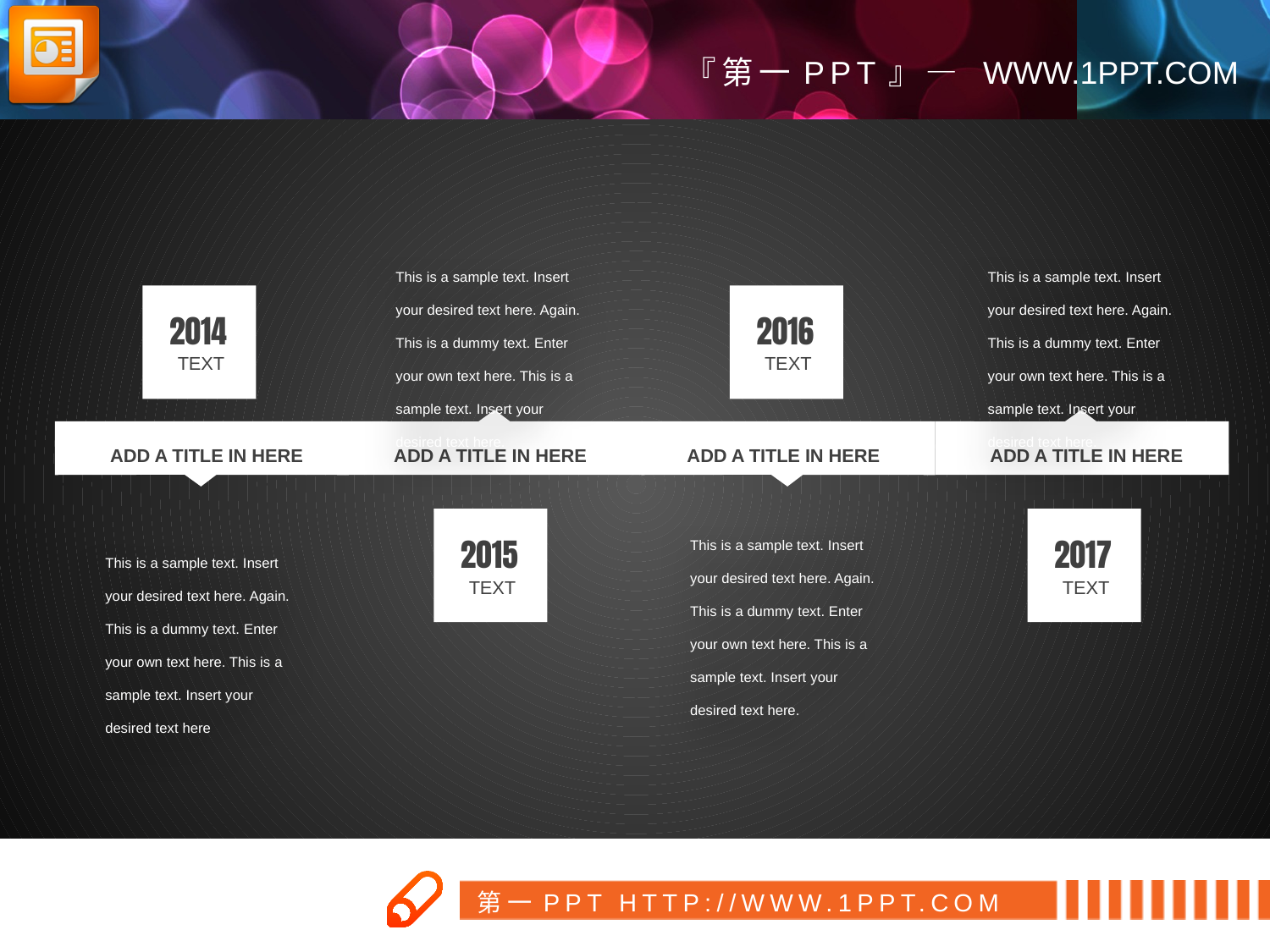

This is a sample text. Insert your desired text here. Again. This is a dummy text. Enter your own text here. This is a sample text. Insert your desired text here.
This is a sample text. Insert your desired text here. Again. This is a dummy text. Enter your own text here. This is a sample text. Insert your desired text here.

2014
TEXT

2016
TEXT

ADD A TITLE IN HERE

ADD A TITLE IN HERE

ADD A TITLE IN HERE

ADD A TITLE IN HERE

2015
TEXT

2017
TEXT
This is a sample text. Insert your desired text here. Again. This is a dummy text. Enter your own text here. This is a sample text. Insert your desired text here.
This is a sample text. Insert your desired text here. Again. This is a dummy text. Enter your own text here. This is a sample text. Insert your desired text here.